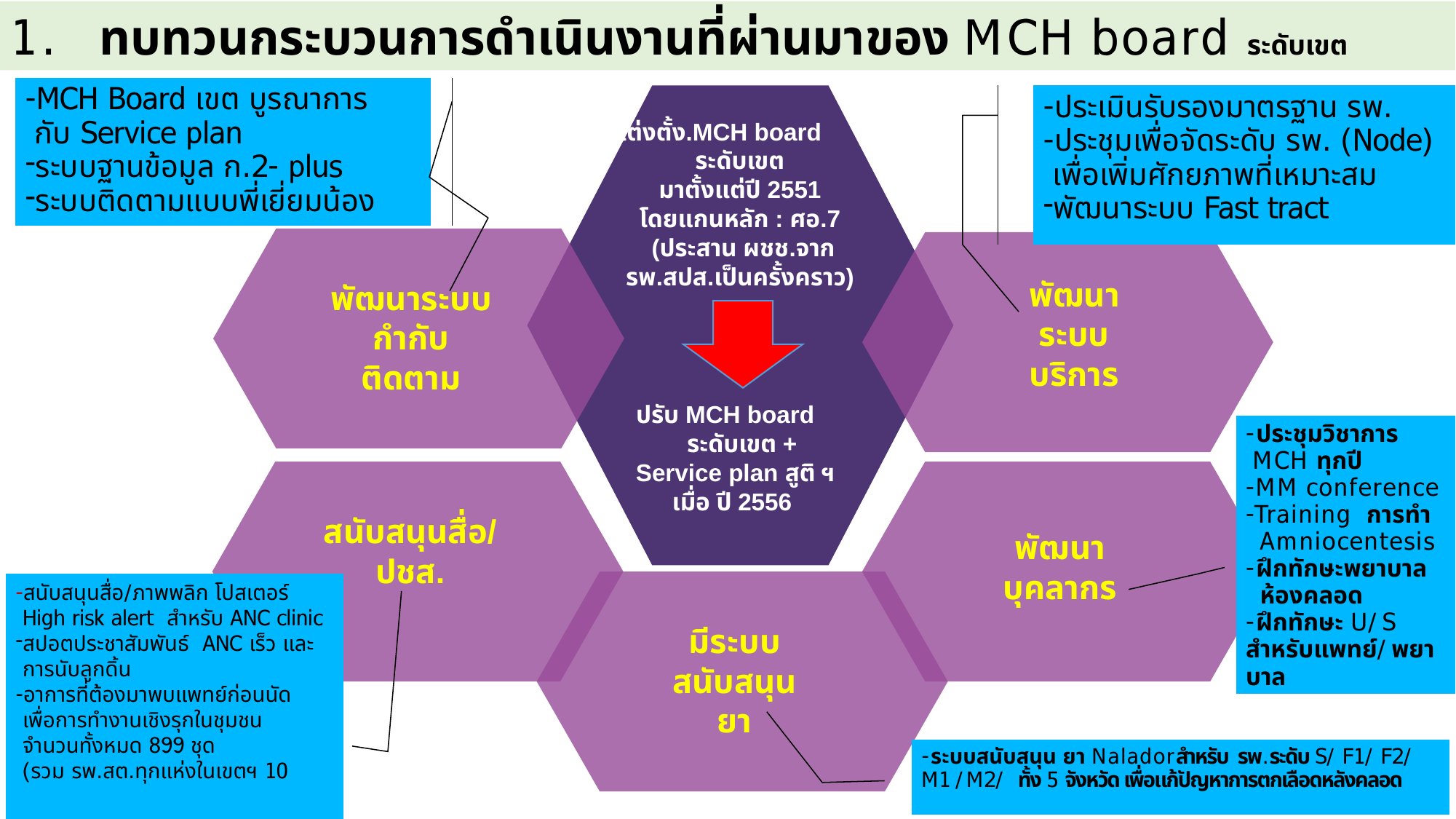

ทบทวนกระบวนการดำเนินงานที่ผ่านมาของ MCH board ระดับเขต
Please insert Title
Please insert sub-title
-MCH Board เขต บูรณาการ
 กับ Service plan
ระบบฐานข้อมูล ก.2- plus
ระบบติดตามแบบพี่เยี่ยมน้อง

แต่งตั้ง.MCH board        ระดับเขต
มาตั้งแต่ปี 2551
โดยแกนหลัก : ศอ.7 (ประสาน ผชช.จาก รพ.สปส.เป็นครั้งคราว)

พัฒนา
ระบบ
บริการ
พัฒนาระบบ
กำกับ
ติดตาม

สนับสนุนสื่อ/
ปชส.
พัฒนา
บุคลากร

มีระบบ
สนับสนุน
ยา
-ประเมินรับรองมาตรฐาน รพ.
-ประชุมเพื่อจัดระดับ รพ. (Node)
 เพื่อเพิ่มศักยภาพที่เหมาะสม
พัฒนาระบบ Fast tract

ปรับ MCH board      ระดับเขต + Service plan สูติ ฯ
เมื่อ ปี 2556
-ประชุมวิชาการ
 MCH ทุกปี
-MM conference
-Training  การทำ
  Amniocentesis
-ฝึกทักษะพยาบาล
  ห้องคลอด
-ฝึกทักษะ U/S สำหรับแพทย์/พยาบาล
-สนับสนุนสื่อ/ภาพพลิก โปสเตอร์
 High risk alert  สำหรับ ANC clinic
สปอตประชาสัมพันธ์  ANC เร็ว และ
 การนับลูกดิ้น
-อาการที่ต้องมาพบแพทย์ก่อนนัด
 เพื่อการทำงานเชิงรุกในชุมชน
 จำนวนทั้งหมด 899 ชุด
 (รวม รพ.สต.ทุกแห่งในเขตฯ 10
-ระบบสนับสนุน ยา Naladorสำหรับ  รพ.ระดับ S/ F1/ F2/  M1 /M2/  ทั้ง 5 จังหวัด เพื่อแก้ปัญหาการตกเลือดหลังคลอด